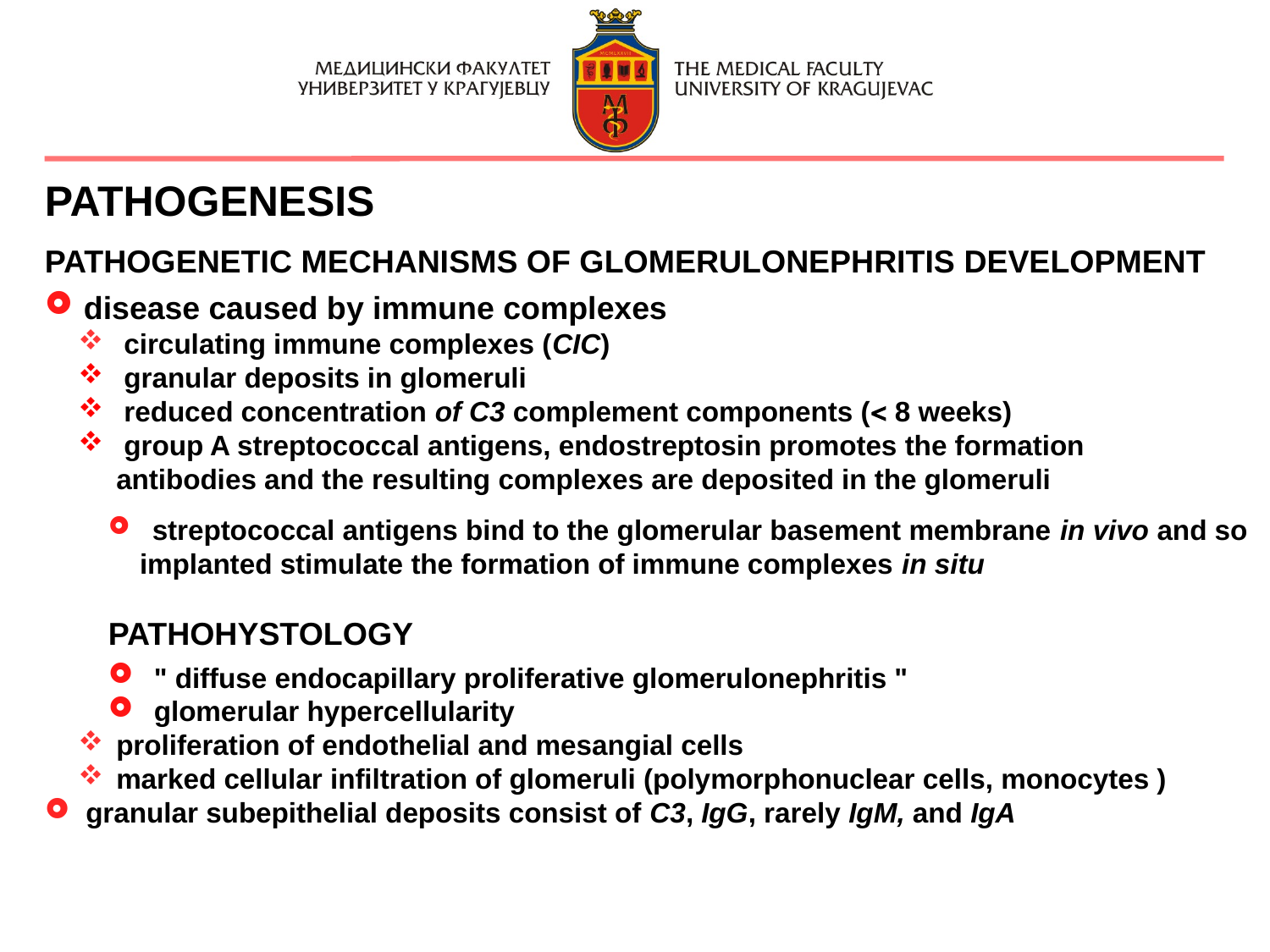

PATHOGENESIS

PATHOGENETIC MECHANISMS OF GLOMERULONEPHRITIS DEVELOPMENT

 disease caused by immune complexes
  circulating immune complexes (CIC)
  granular deposits in glomeruli
  reduced concentration of C3 complement components (< 8 weeks)
  group A streptococcal antigens, endostreptosin promotes the formation
 antibodies and the resulting complexes are deposited in the glomeruli

  streptococcal antigens bind to the glomerular basement membrane in vivo and so
    implanted stimulate the formation of immune complexes in situ

PATHOHYSTOLOGY

  " diffuse endocapillary proliferative glomerulonephritis "
  glomerular hypercellularity
 proliferation of endothelial and mesangial cells
 marked cellular infiltration of glomeruli (polymorphonuclear cells, monocytes )
  granular subepithelial deposits consist of C3, IgG, rarely IgM, and IgA